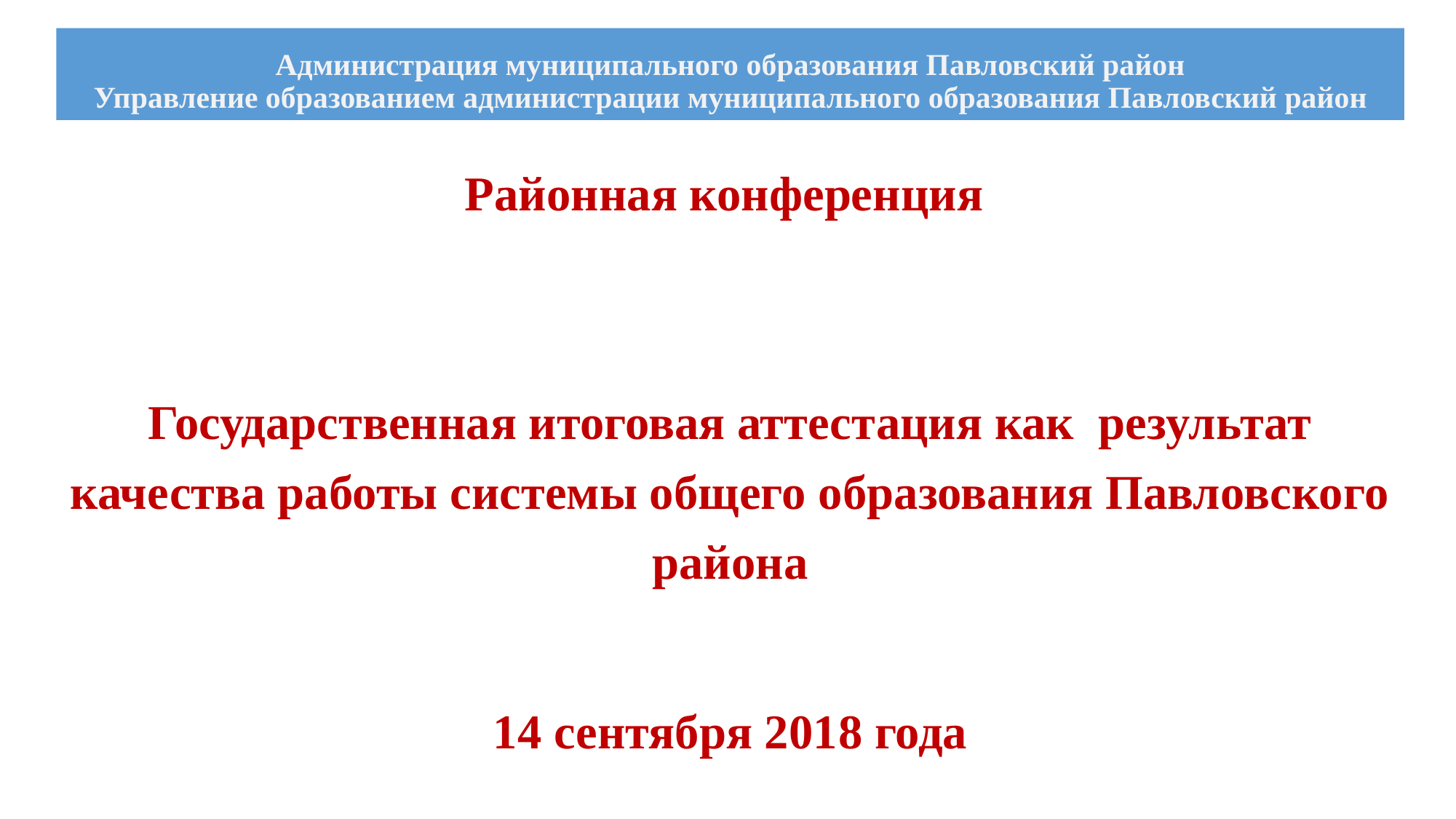

# Администрация муниципального образования Павловский район Управление образованием администрации муниципального образования Павловский район
Районная конференция

Государственная итоговая аттестация как  результат качества работы системы общего образования Павловского района

14 сентября 2018 года